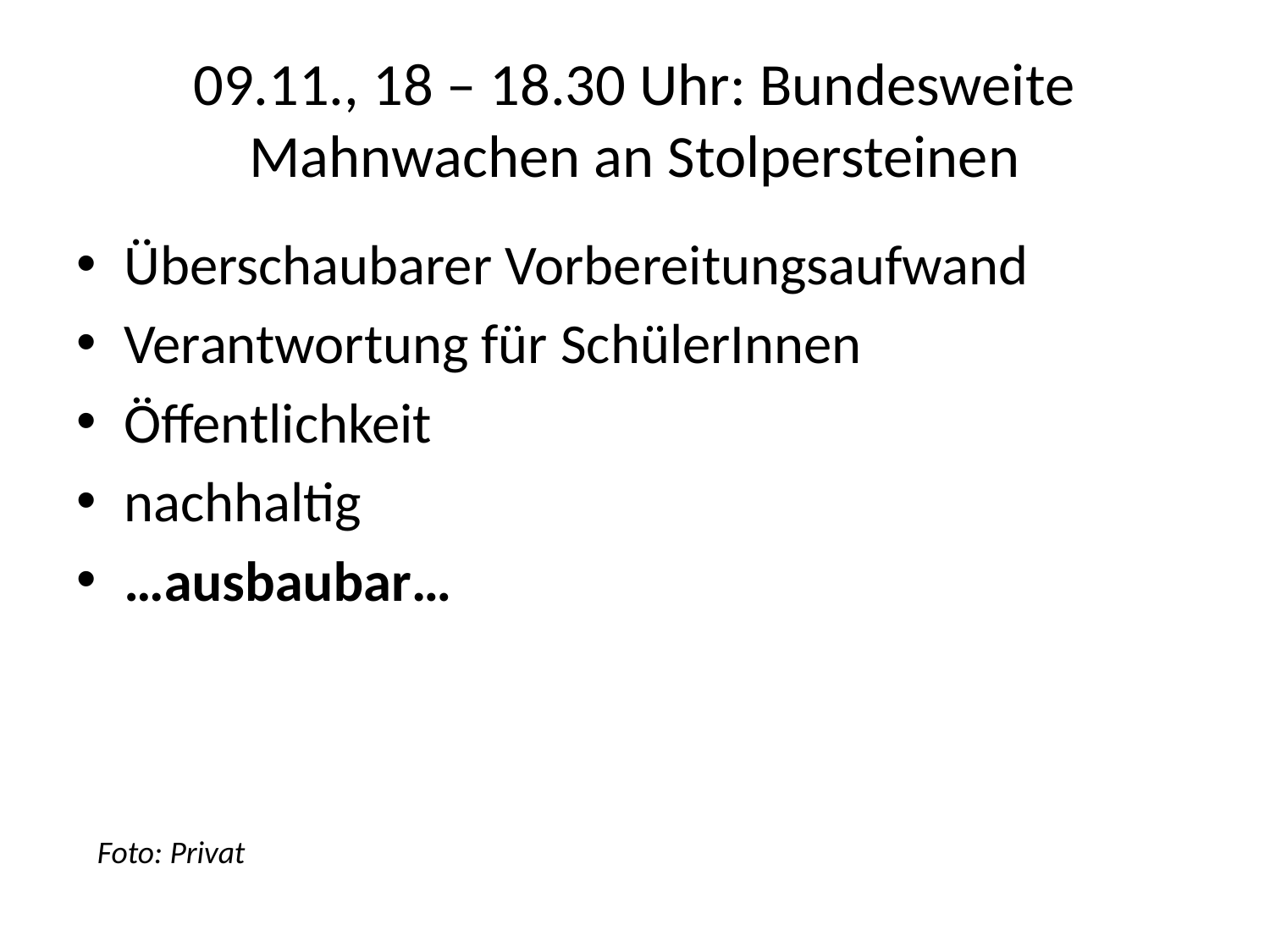

# 09.11., 18 – 18.30 Uhr: Bundesweite Mahnwachen an Stolpersteinen
Überschaubarer Vorbereitungsaufwand
Verantwortung für SchülerInnen
Öffentlichkeit
nachhaltig
…ausbaubar…

Foto: Privat